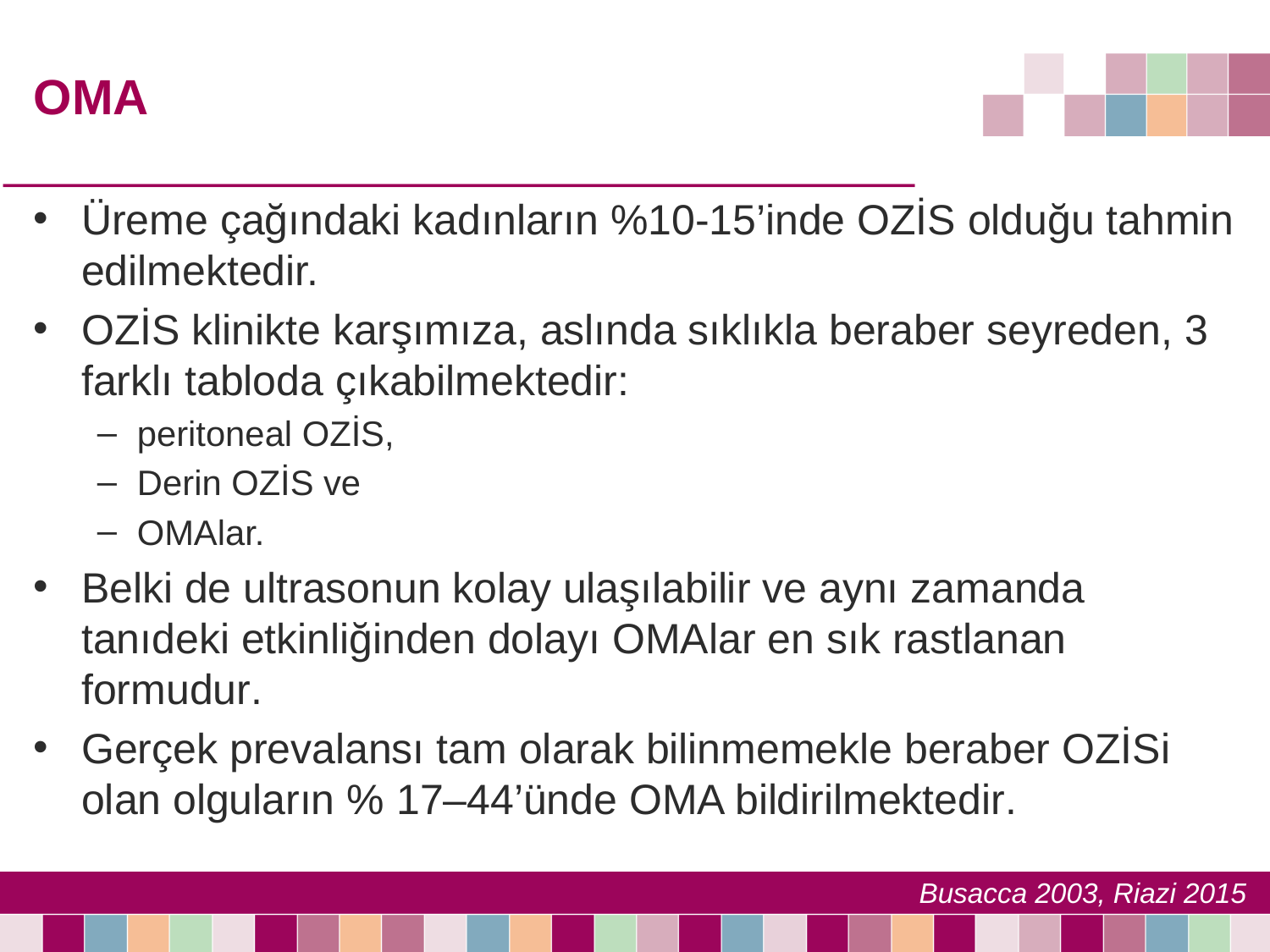

# OMA
Üreme çağındaki kadınların %10-15’inde OZİS olduğu tahmin edilmektedir.
OZİS klinikte karşımıza, aslında sıklıkla beraber seyreden, 3 farklı tabloda çıkabilmektedir:
peritoneal OZİS,
Derin OZİS ve
OMAlar.
Belki de ultrasonun kolay ulaşılabilir ve aynı zamanda tanıdeki etkinliğinden dolayı OMAlar en sık rastlanan formudur.
Gerçek prevalansı tam olarak bilinmemekle beraber OZİSi olan olguların % 17–44’ünde OMA bildirilmektedir.
Busacca 2003, Riazi 2015